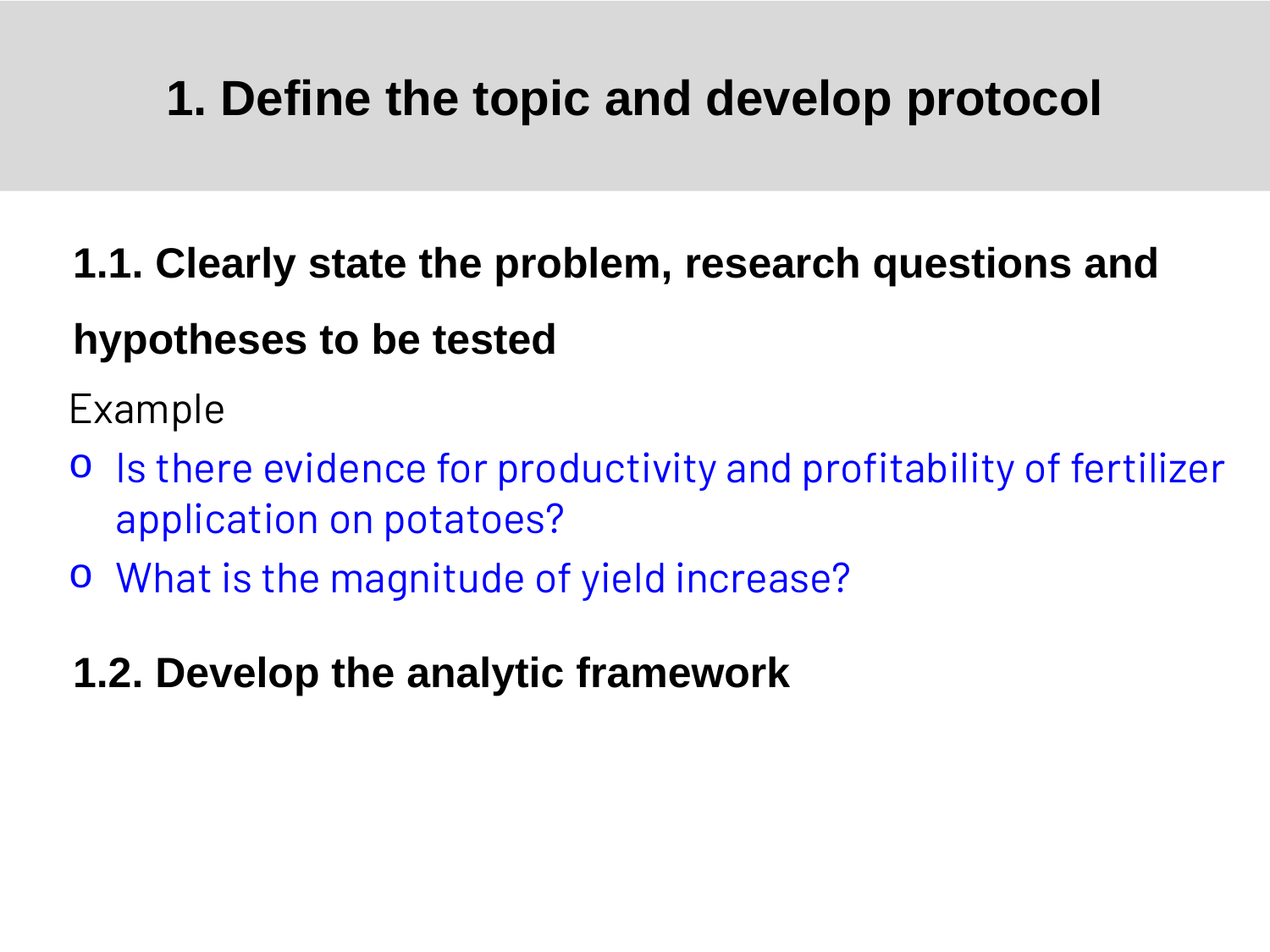

1. Define the topic and develop protocol

1.1. Clearly state the problem, research questions and hypotheses to be tested
Example
Is there evidence for productivity and profitability of fertilizer application on potatoes?
What is the magnitude of yield increase?
1.2. Develop the analytic framework